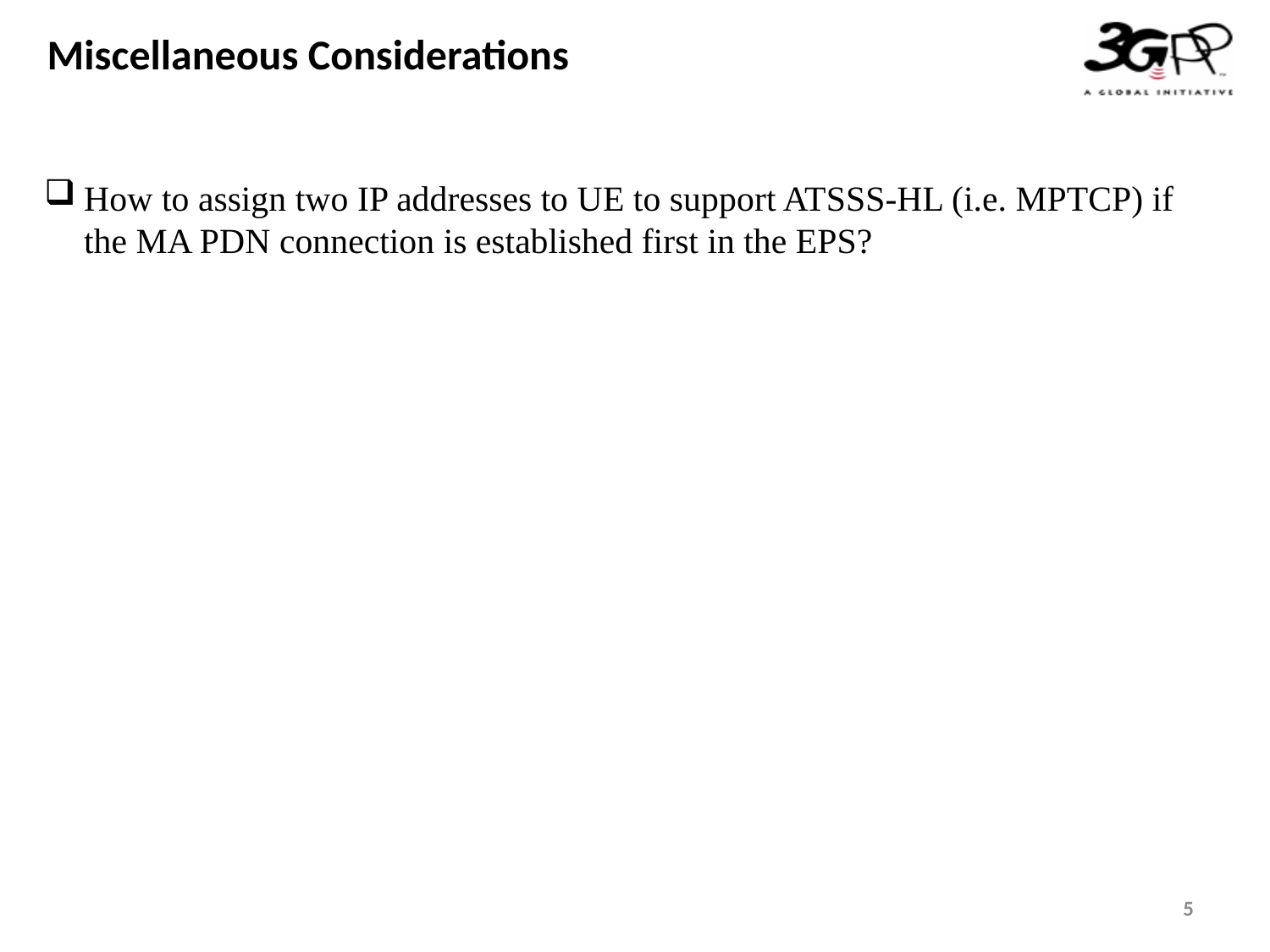

Miscellaneous Considerations
How to assign two IP addresses to UE to support ATSSS-HL (i.e. MPTCP) if the MA PDN connection is established first in the EPS?

5